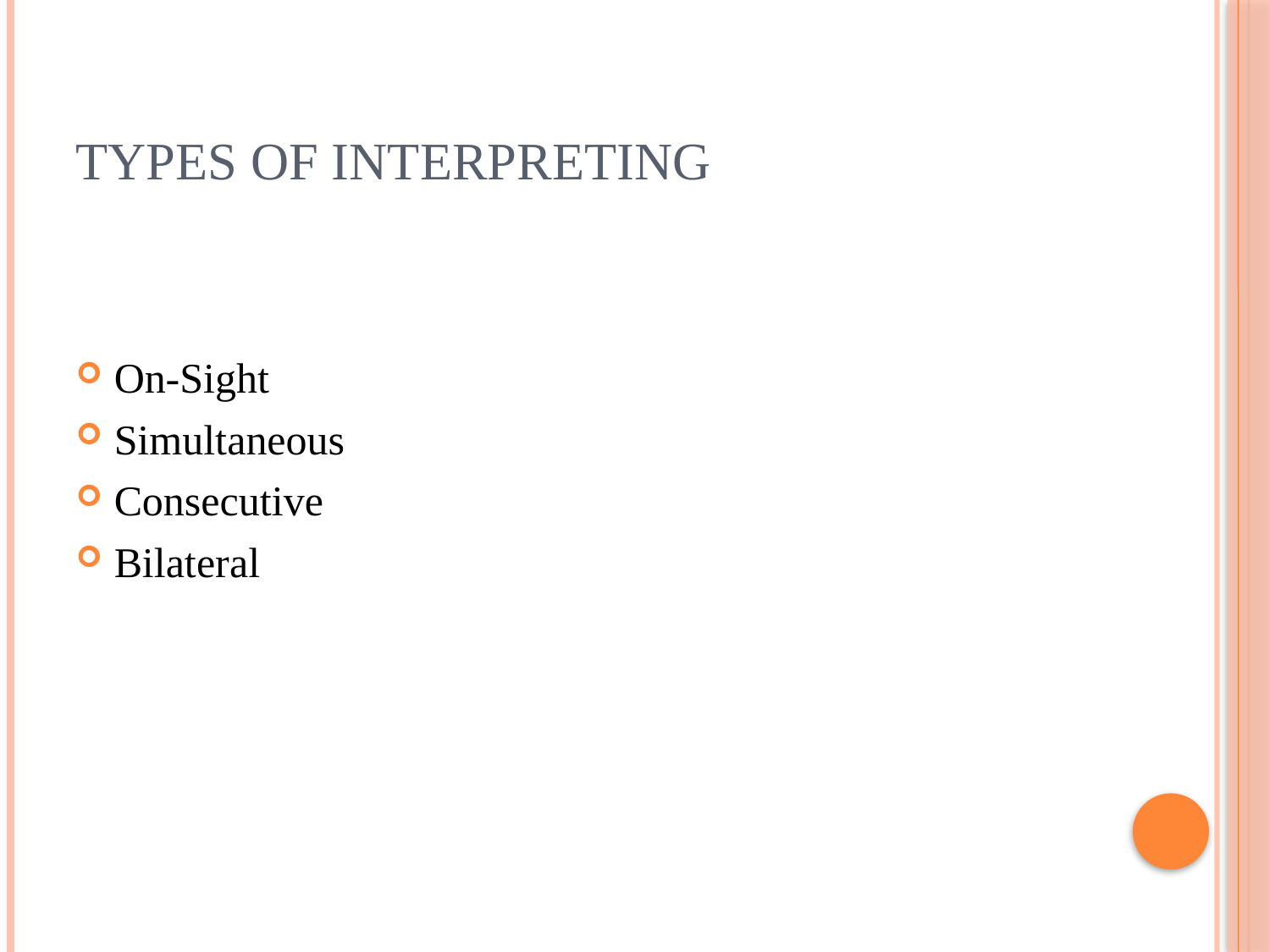

# Types of Interpreting

On-Sight
Simultaneous
Consecutive
Bilateral